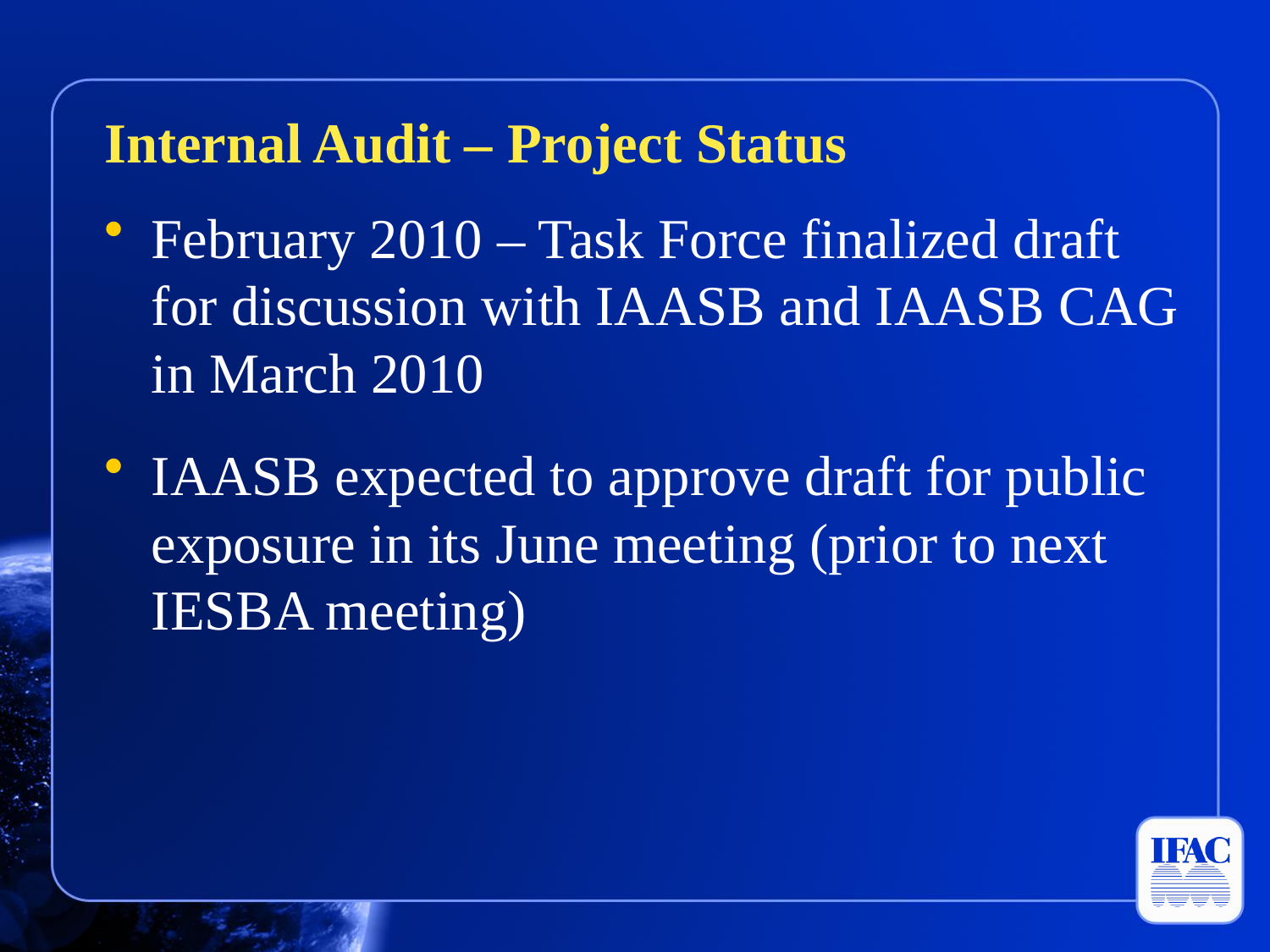

#
Internal Audit – Project Status
February 2010 – Task Force finalized draft for discussion with IAASB and IAASB CAG in March 2010
IAASB expected to approve draft for public exposure in its June meeting (prior to next IESBA meeting)